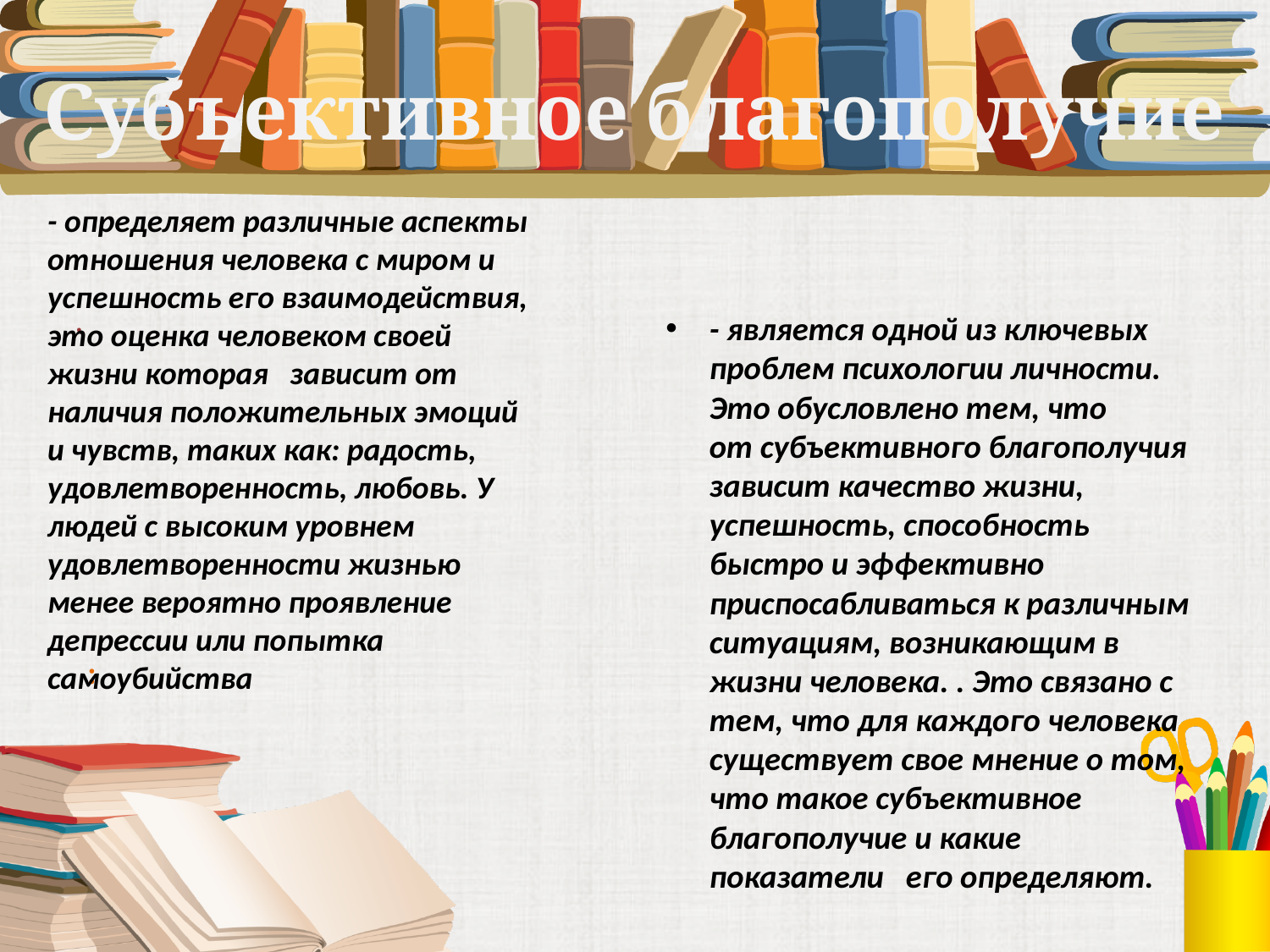

# Субъективное благополучие

- определяет различные аспекты отношения человека с миром и успешность его взаимодействия, это оценка человеком своей жизни которая   зависит от наличия положительных эмоций и чувств, таких как: радость, удовлетворенность, любовь. У людей с высоким уровнем удовлетворенности жизнью менее вероятно проявление депрессии или попытка самоубийства

.
- является одной из ключевых проблем психологии личности. Это обусловлено тем, что от субъективного благопо­лучия зависит качество жизни, успешность, способность быстро и эффектив­но приспосабливаться к различным ситуациям, возникающим в жизни чело­века. . Это связано с тем, что для каждого человека существует свое мнение о том, что такое субъективное благополучие и какие показатели   его определяют.

: